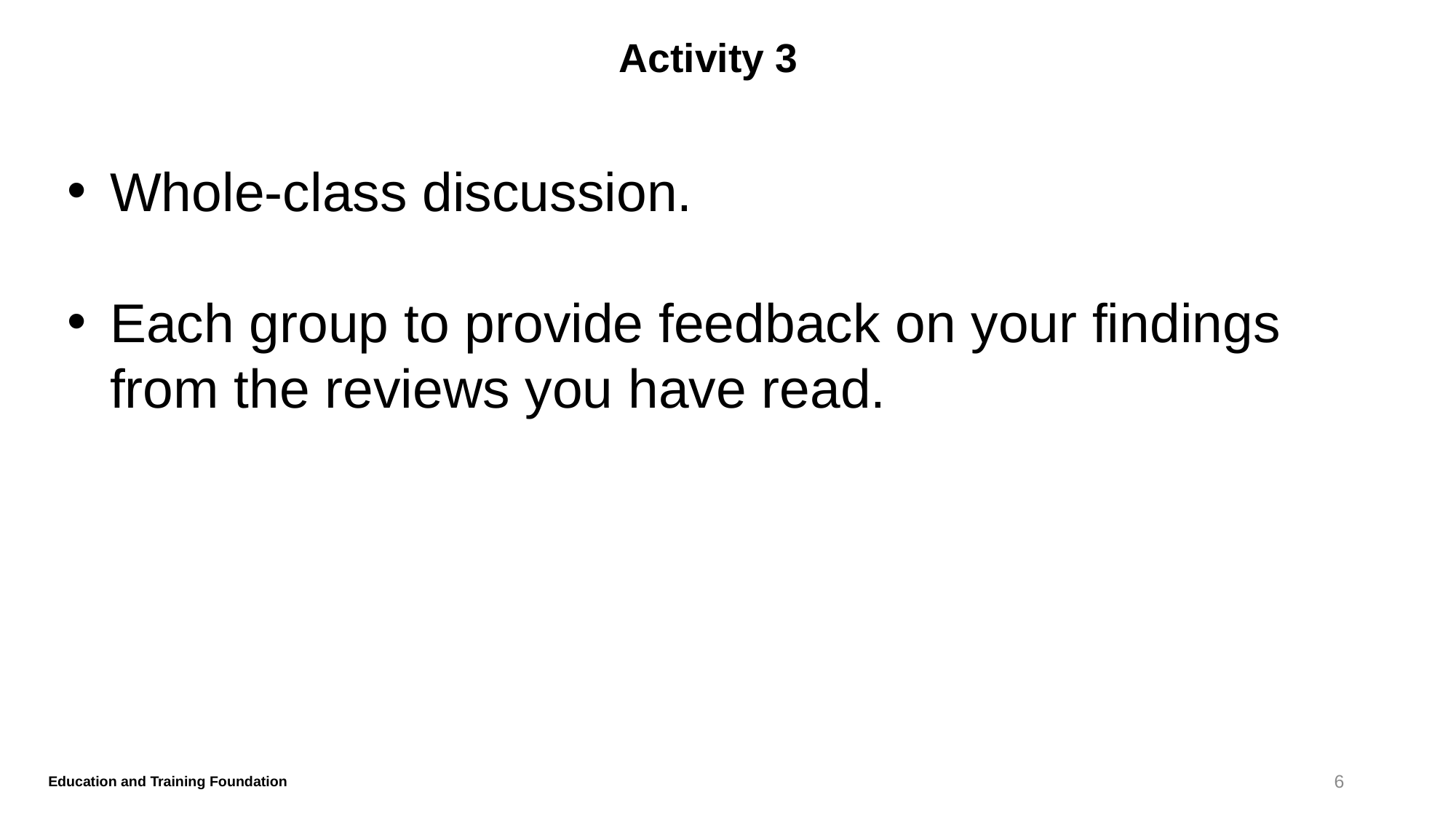

# Activity 3
Whole-class discussion.

Each group to provide feedback on your findings from the reviews you have read.
6
Education and Training Foundation